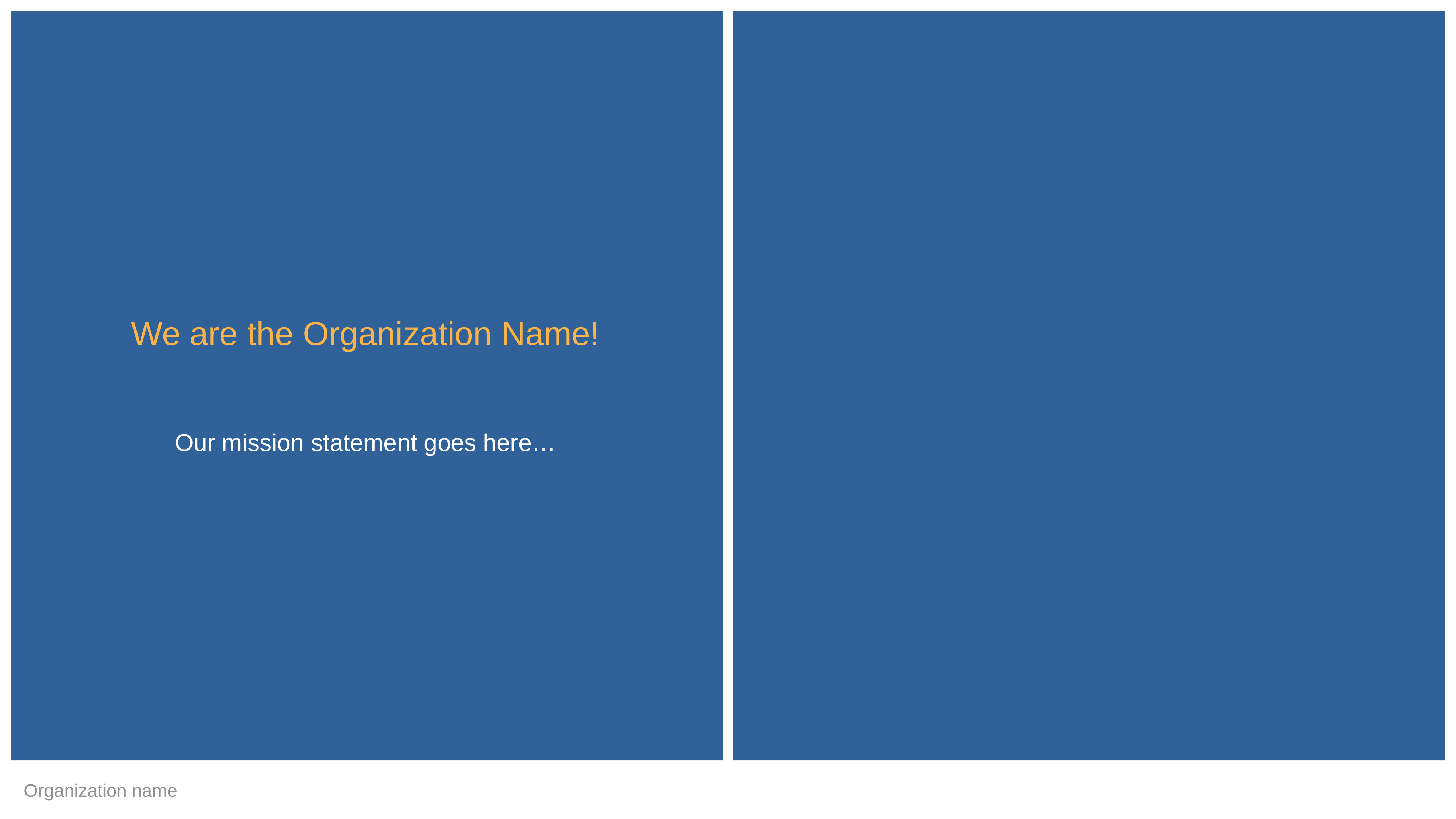

We are the Organization Name!

Our mission statement goes here…

Organization name